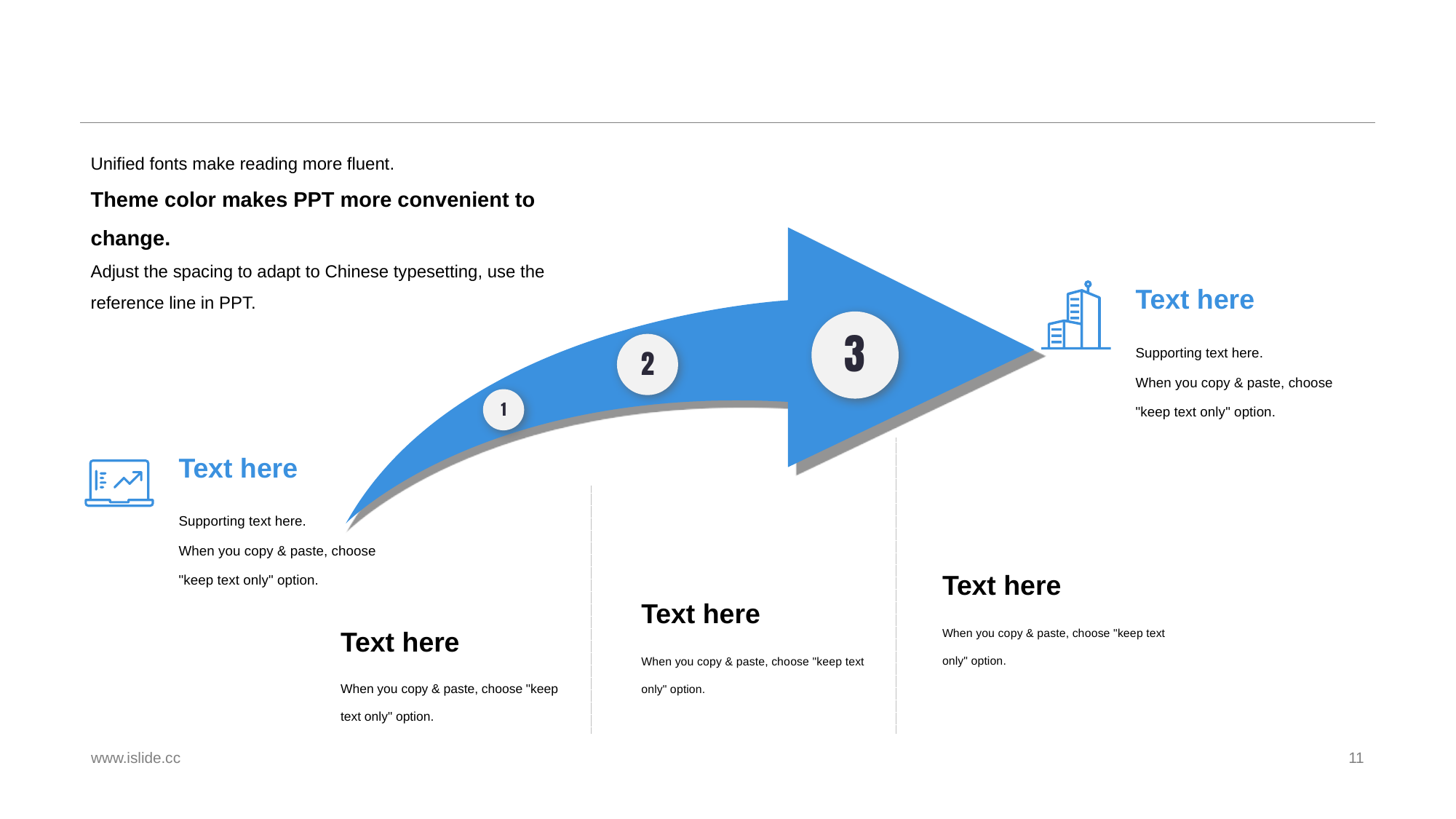

#
Unified fonts make reading more fluent.
Theme color makes PPT more convenient to change.
Adjust the spacing to adapt to Chinese typesetting, use the reference line in PPT.

Text here

3
Supporting text here.
When you copy & paste, choose "keep text only" option.
2
1
Text here

Supporting text here.
When you copy & paste, choose "keep text only" option.
Text here
Text here
When you copy & paste, choose "keep text only" option.
Text here
When you copy & paste, choose "keep text only" option.
When you copy & paste, choose "keep text only" option.
www.islide.cc
11